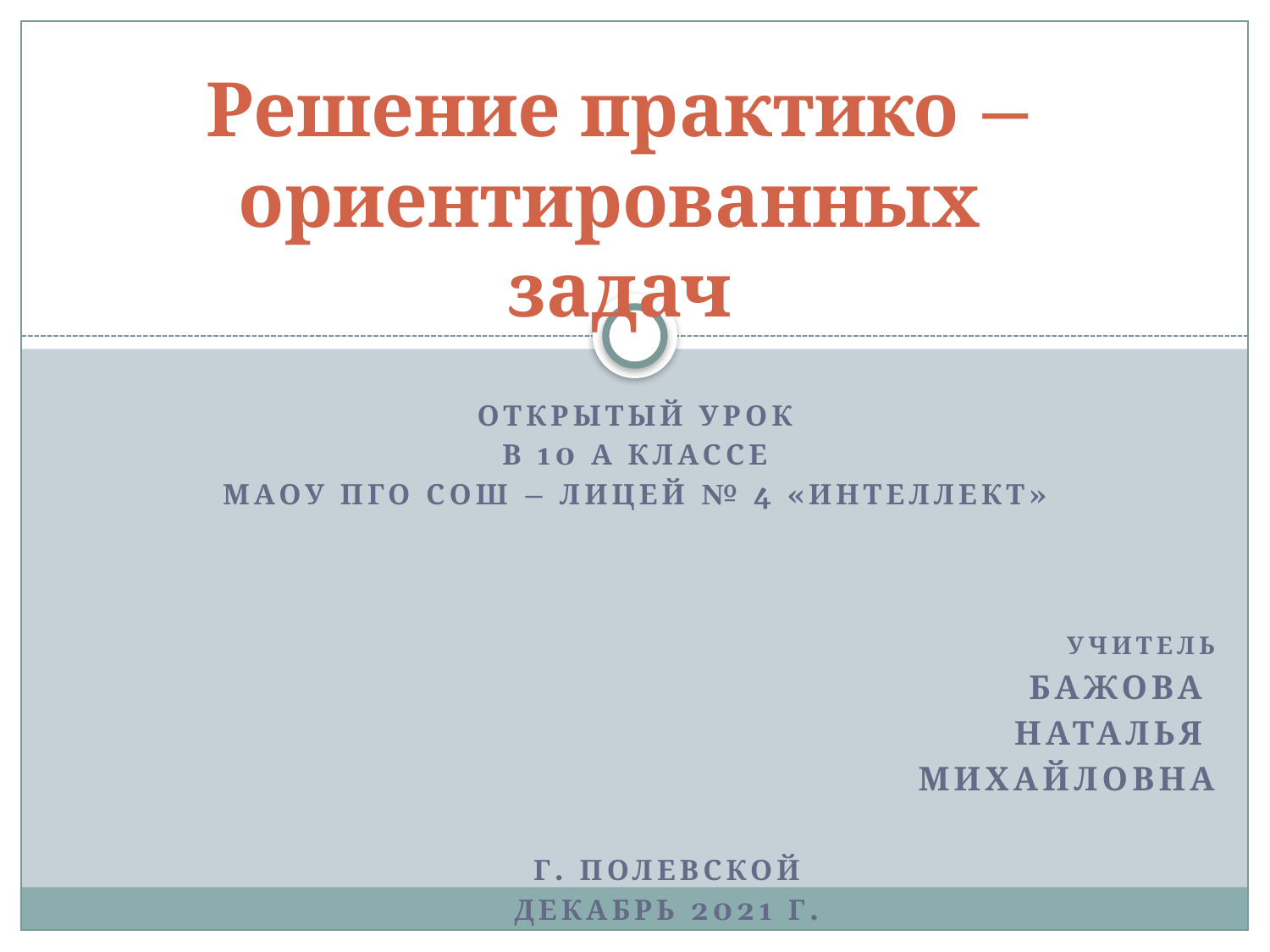

# Решение практико – ориентированных задач
Открытый урок
В 10 а классе
МАОУ ПГО СОШ – ЛИЦЕЙ № 4 «Интеллект»
Учитель
Бажова
Наталья
михайловна
Г. Полевской
Декабрь 2021 Г.